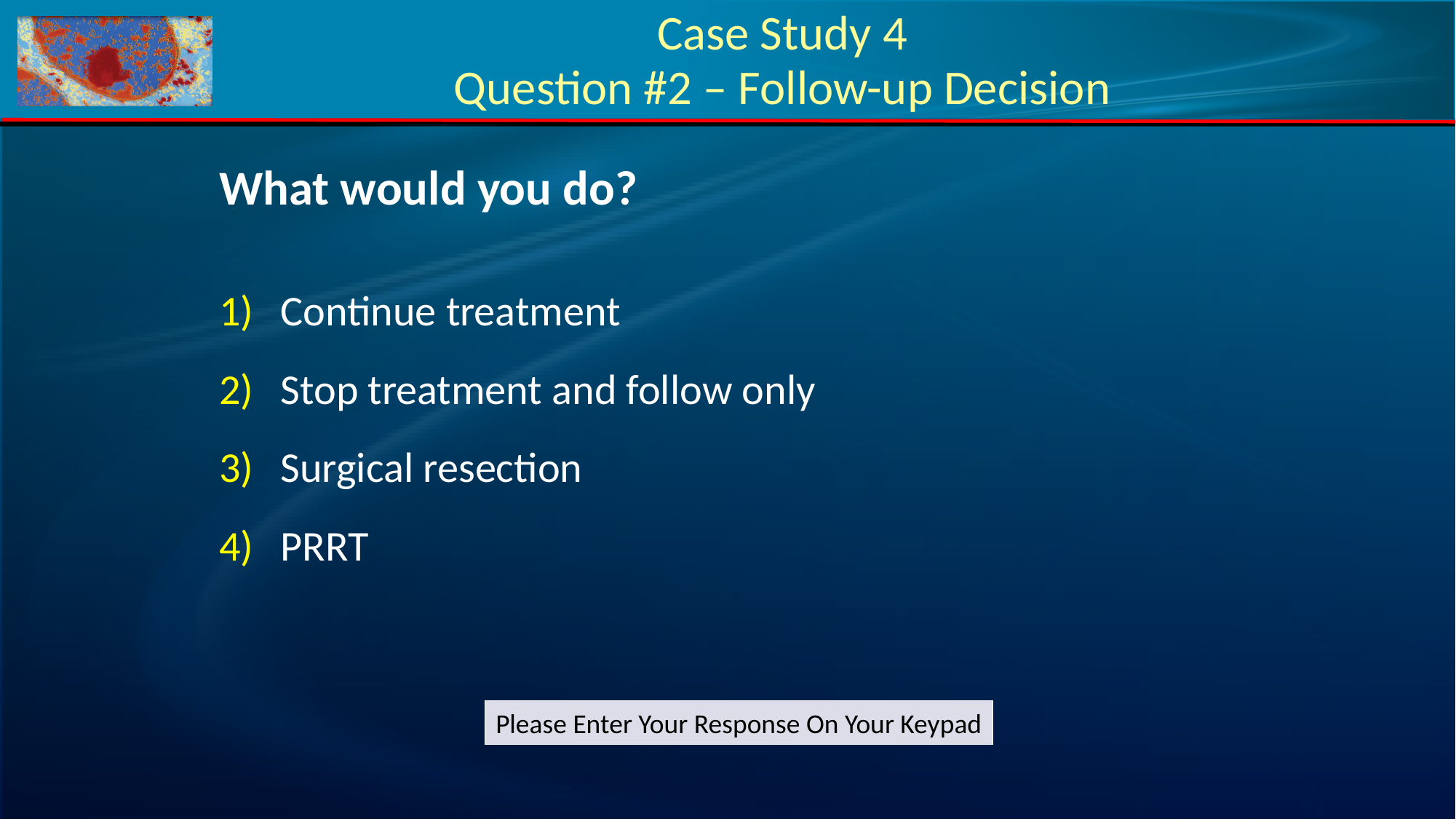

Case Study 4
Question #2 – Follow-up Decision
What would you do?

Continue treatment
Stop treatment and follow only
Surgical resection
PRRT
Please Enter Your Response On Your Keypad